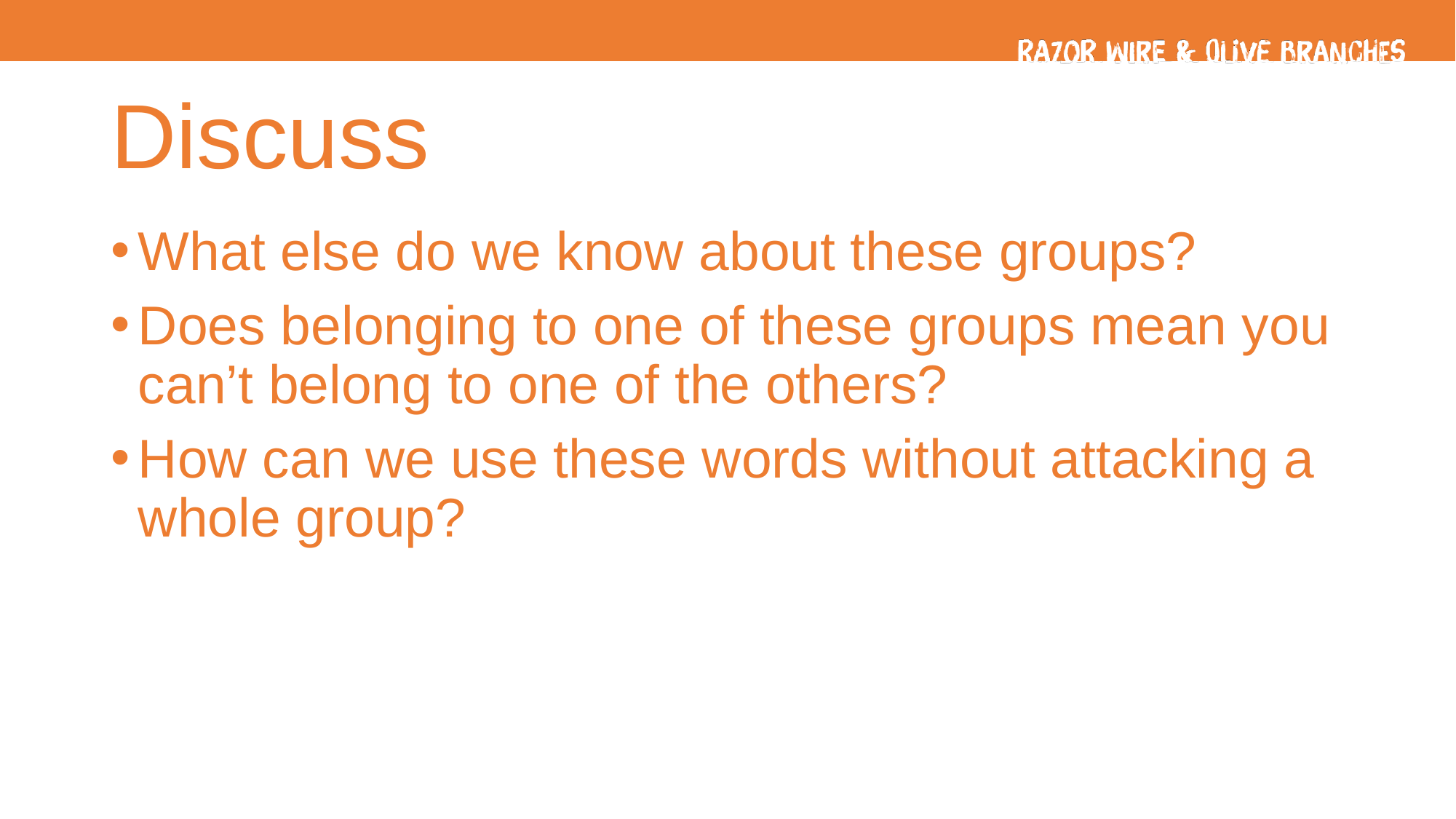

# Discuss
What else do we know about these groups?
Does belonging to one of these groups mean you can’t belong to one of the others?
How can we use these words without attacking a whole group?